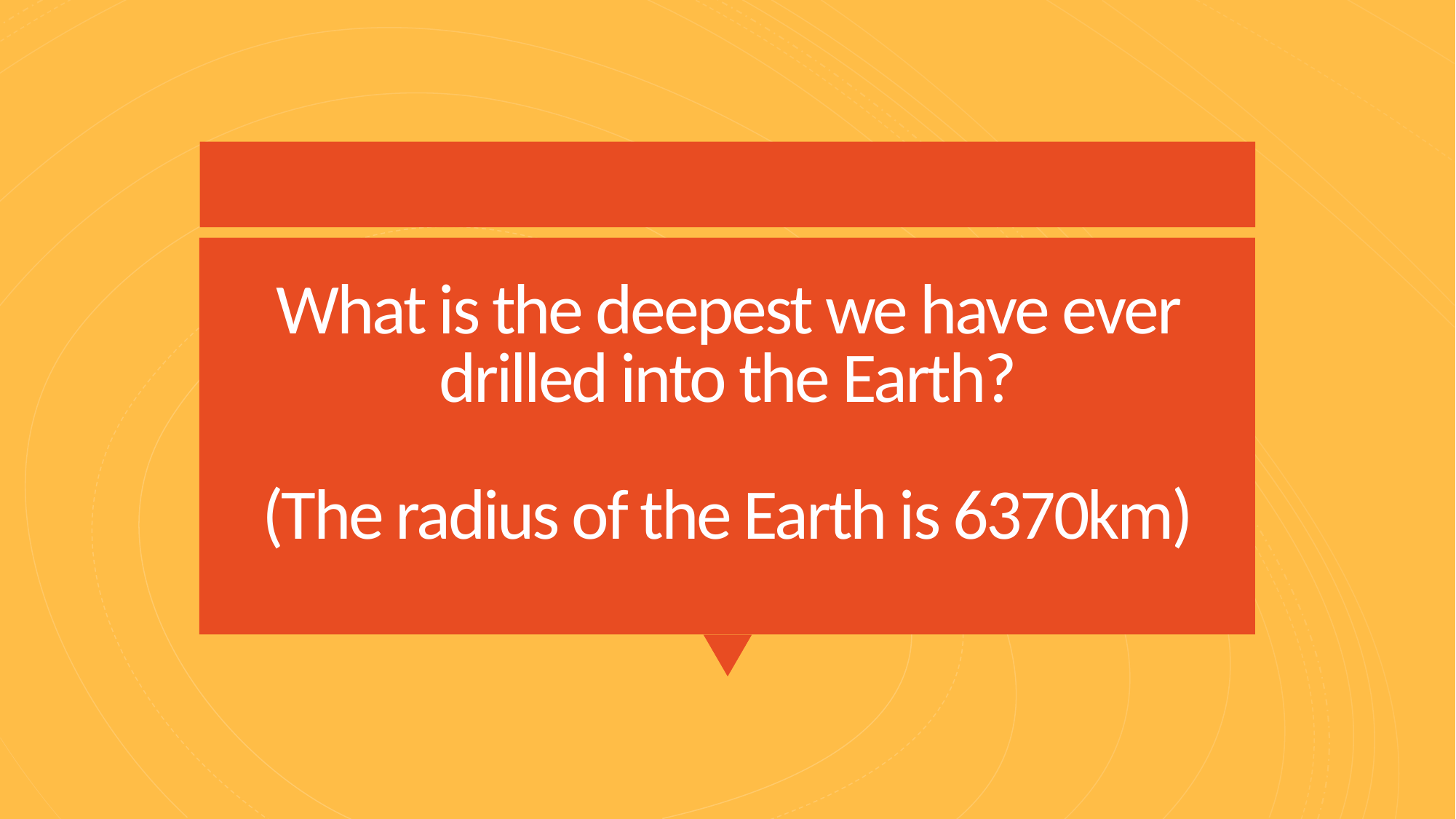

# What is the deepest we have ever drilled into the Earth? (The radius of the Earth is 6370km)